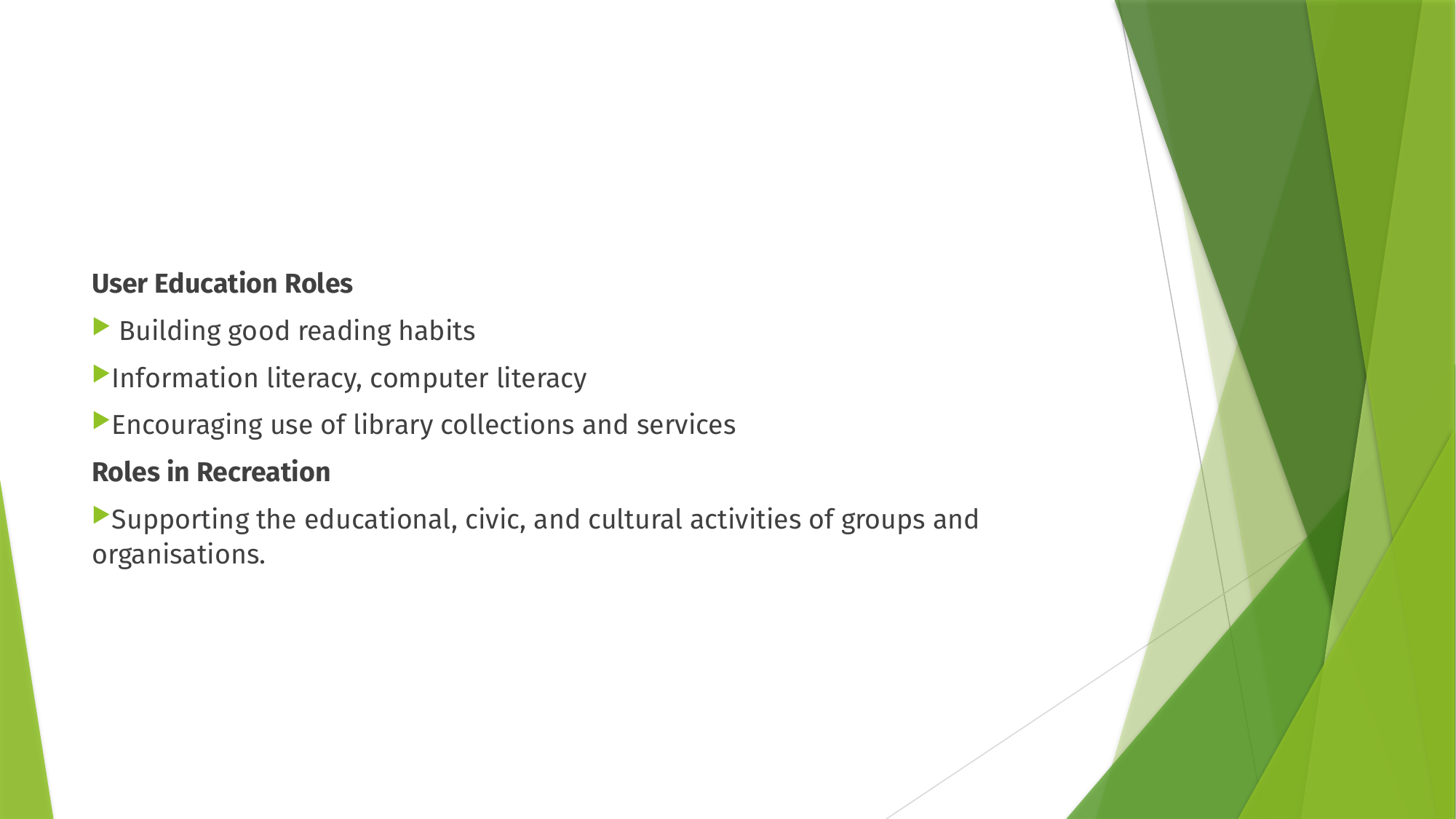

#
User Education Roles
 Building good reading habits
Information literacy, computer literacy
Encouraging use of library collections and services
Roles in Recreation
Supporting the educational, civic, and cultural activities of groups and organisations.